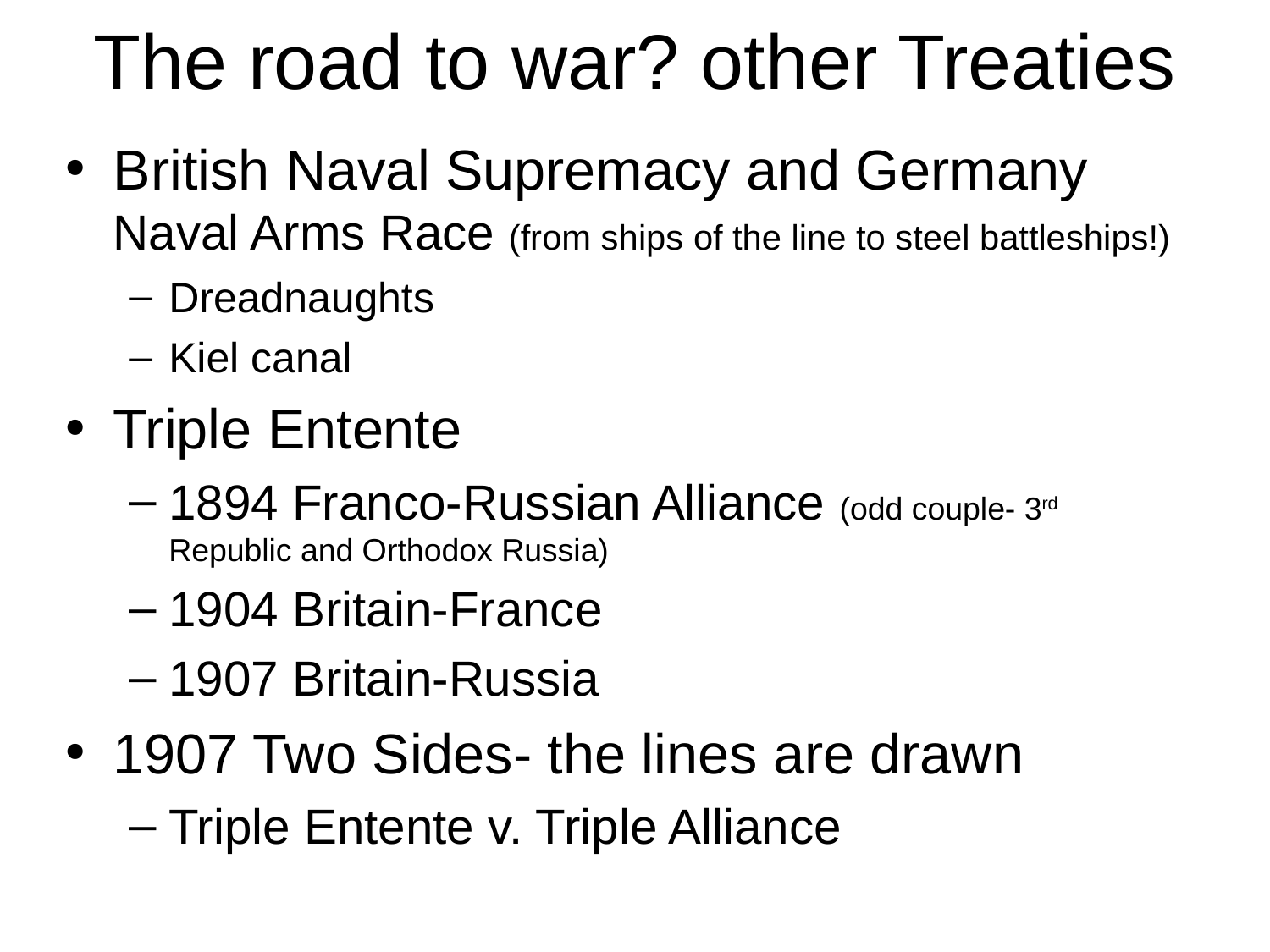

# The road to war? other Treaties
British Naval Supremacy and Germany	Naval Arms Race (from ships of the line to steel battleships!)
Dreadnaughts
Kiel canal
Triple Entente
1894 Franco-Russian Alliance (odd couple- 3rd Republic and Orthodox Russia)
1904 Britain-France
1907 Britain-Russia
1907 Two Sides- the lines are drawn
Triple Entente v. Triple Alliance